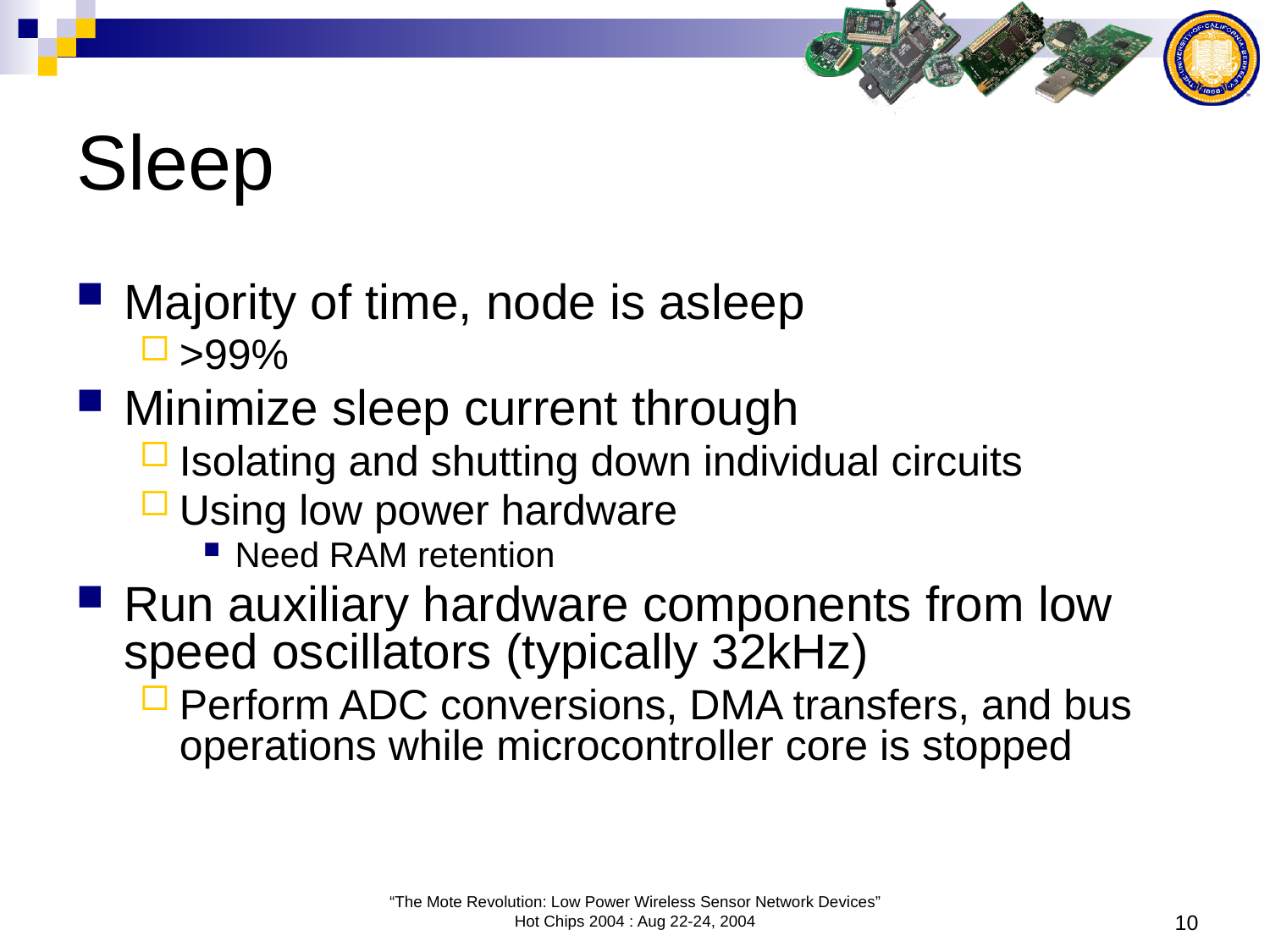

# Sleep
Majority of time, node is asleep
>99%
Minimize sleep current through
Isolating and shutting down individual circuits
Using low power hardware
Need RAM retention
Run auxiliary hardware components from low speed oscillators (typically 32kHz)
Perform ADC conversions, DMA transfers, and bus operations while microcontroller core is stopped
“The Mote Revolution: Low Power Wireless Sensor Network Devices”
Hot Chips 2004 : Aug 22-24, 2004